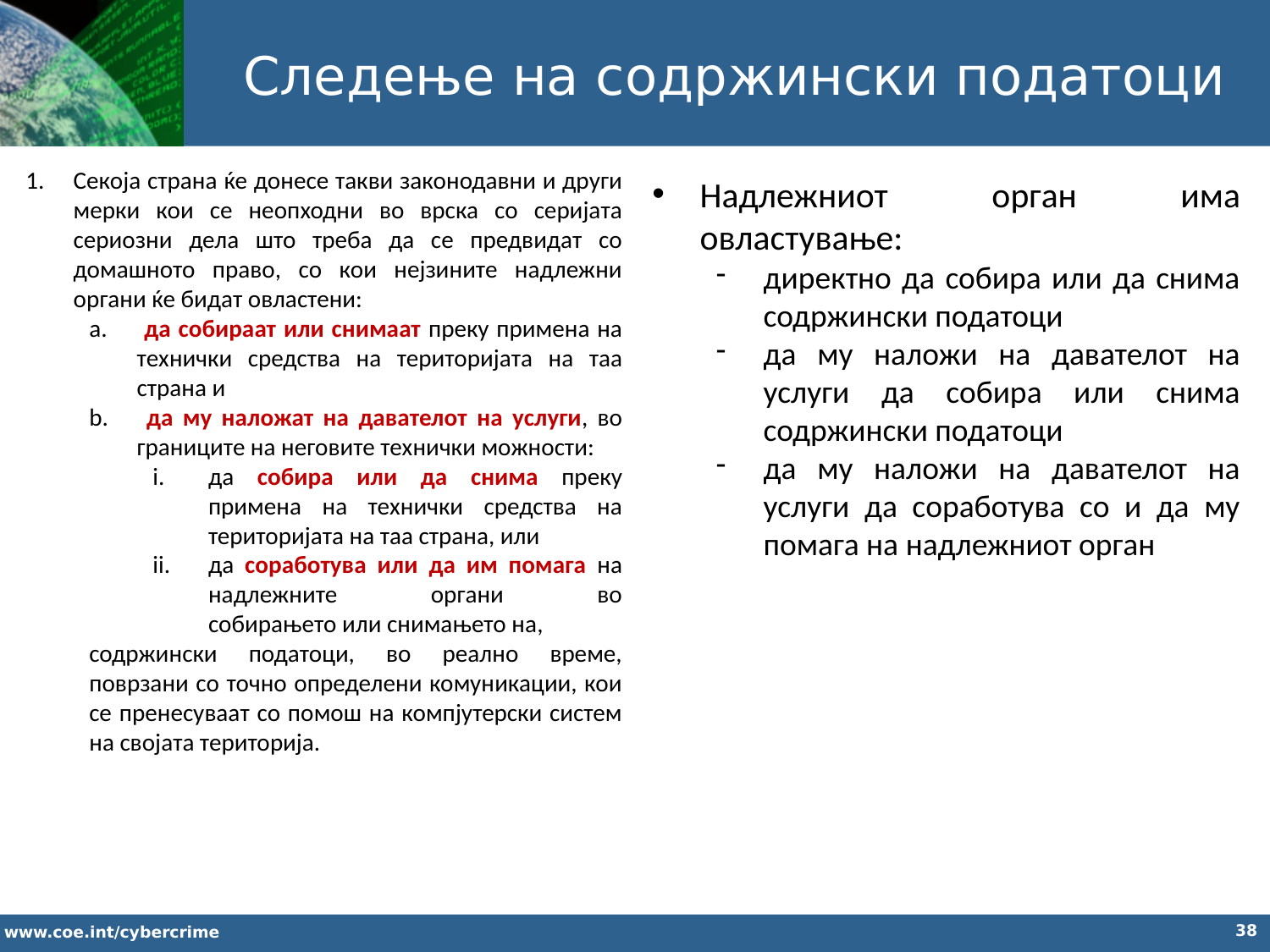

Следење на содржински податоци
Секоја страна ќе донесе такви законодавни и други мерки кои се неопходни во врска со серијата сериозни дела што треба да се предвидат со домашното право, со кои нејзините надлежни органи ќе бидат овластени:
 да собираат или снимаат преку примена на технички средства на територијата на таа страна и
 да му наложат на давателот на услуги, во границите на неговите технички можности:
да собира или да снима преку примена на технички средства на територијата на таа страна, или
да соработува или да им помага на надлежните органи во
собирањето или снимањето на,
содржински податоци, во реално време, поврзани со точно определени комуникации, кои се пренесуваат со помош на компјутерски систем на својата територија.
Надлежниот орган има овластување:
директно да собира или да снима содржински податоци
да му наложи на давателот на услуги да собира или снима содржински податоци
да му наложи на давателот на услуги да соработува со и да му помага на надлежниот орган